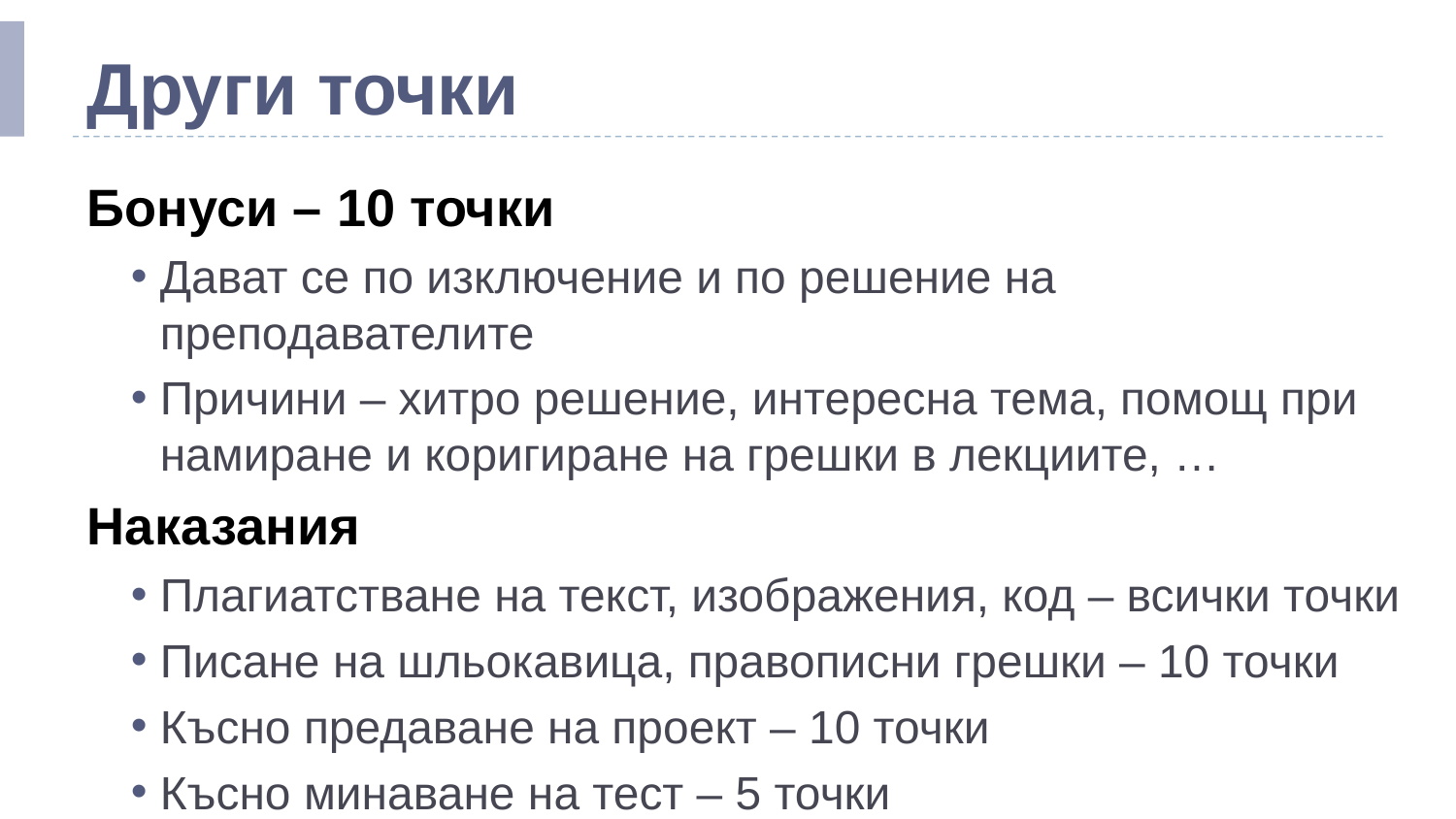

# Други точки
Бонуси – 10 точки
Дават се по изключение и по решение на преподавателите
Причини – хитро решение, интересна тема, помощ при намиране и коригиране на грешки в лекциите, …
Наказания
Плагиатстване на текст, изображения, код – всички точки
Писане на шльокавица, правописни грешки – 10 точки
Късно предаване на проект – 10 точки
Късно минаване на тест – 5 точки